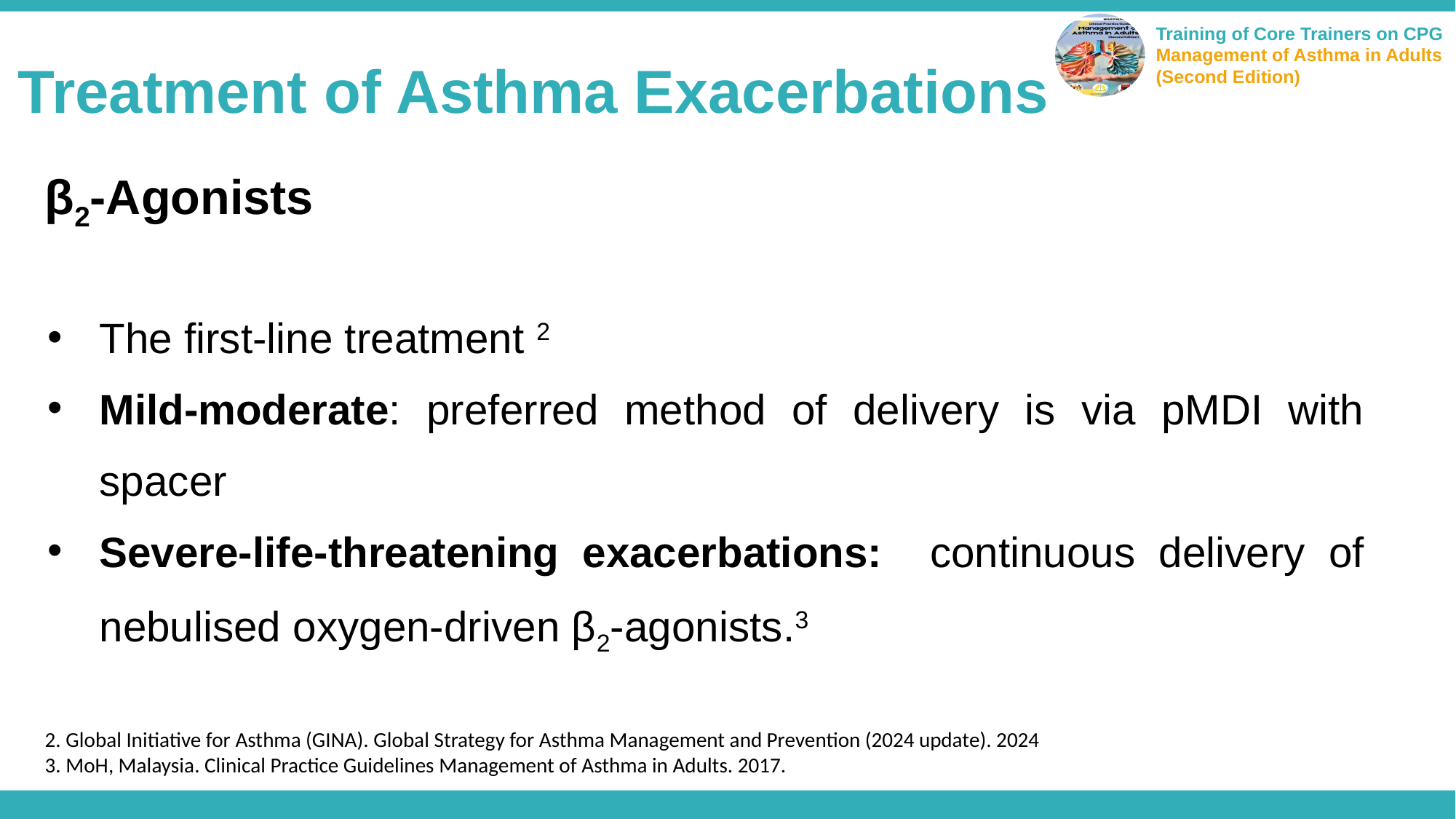

Treatment of Asthma Exacerbations
β2-Agonists

The first-line treatment 2
Mild-moderate: preferred method of delivery is via pMDI with spacer
Severe-life-threatening exacerbations:  continuous delivery of nebulised oxygen-driven β2-agonists.3
2. Global Initiative for Asthma (GINA). Global Strategy for Asthma Management and Prevention (2024 update). 2024
3. MoH, Malaysia. Clinical Practice Guidelines Management of Asthma in Adults. 2017.